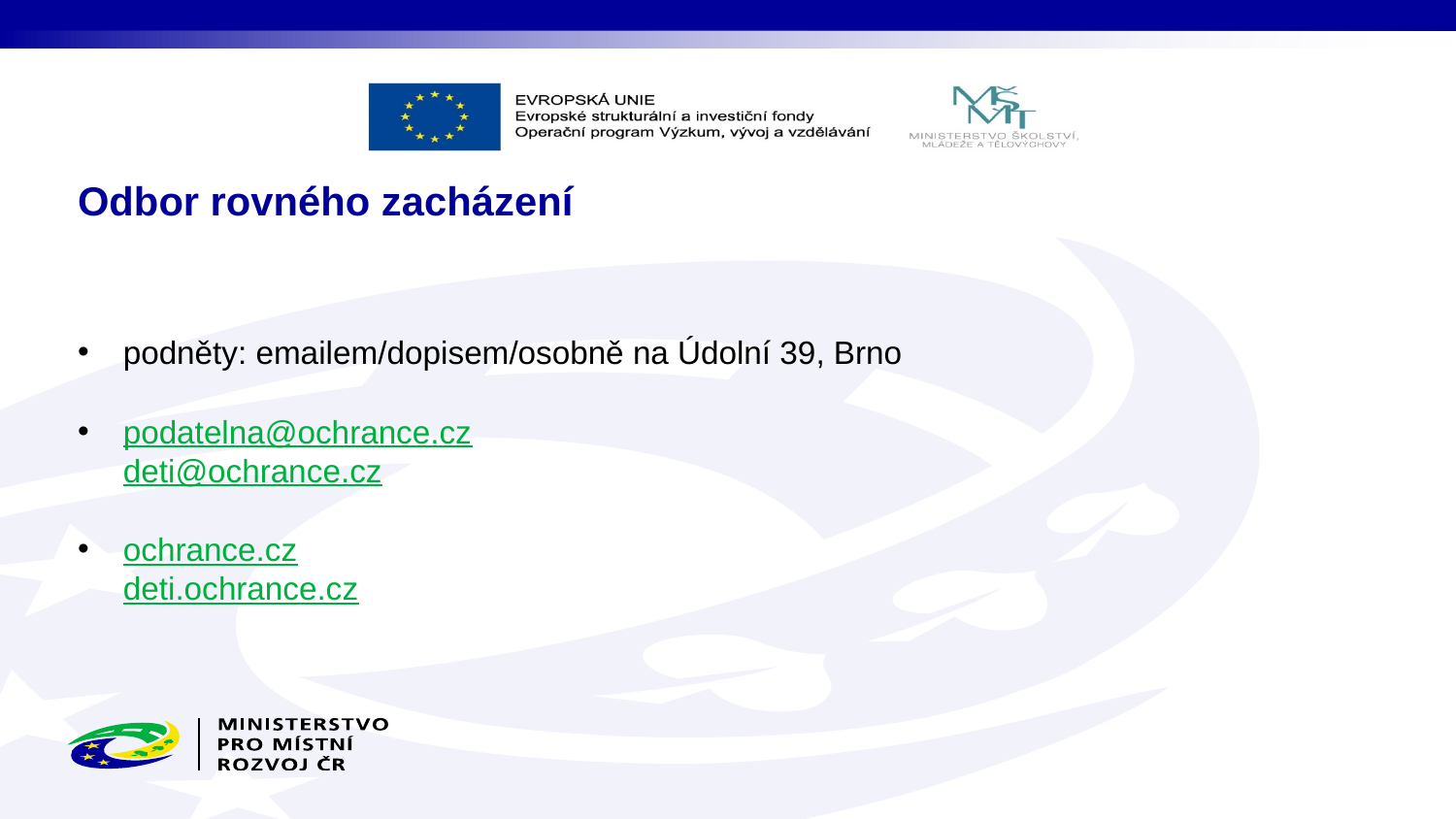

# Odbor rovného zacházení

podněty: emailem/dopisem/osobně na Údolní 39, Brno
podatelna@ochrance.cz
deti@ochrance.cz
ochrance.cz
deti.ochrance.cz